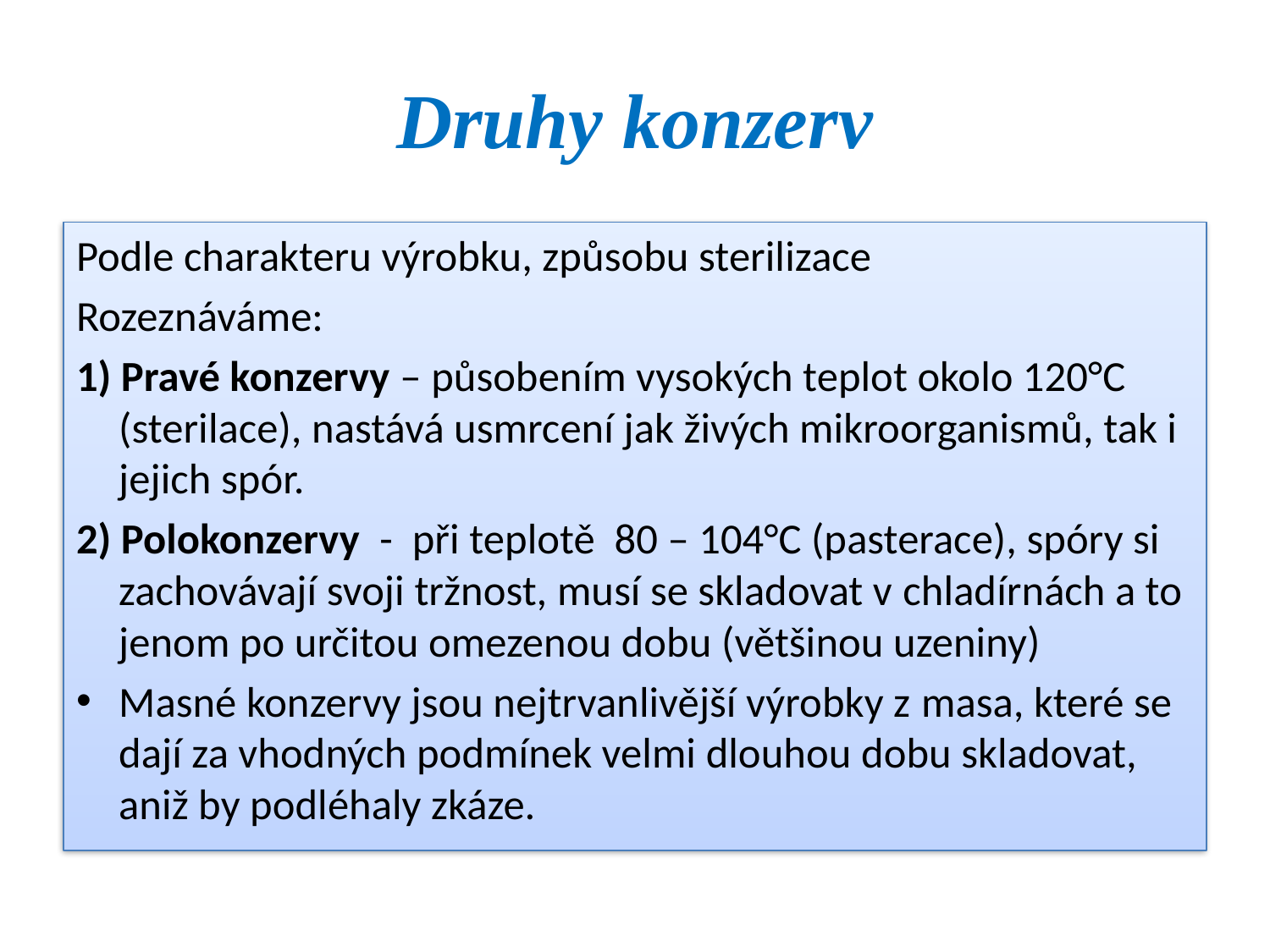

# Druhy konzerv
Podle charakteru výrobku, způsobu sterilizace
Rozeznáváme:
1) Pravé konzervy – působením vysokých teplot okolo 120°C (sterilace), nastává usmrcení jak živých mikroorganismů, tak i jejich spór.
2) Polokonzervy  -  při teplotě  80 – 104°C (pasterace), spóry si zachovávají svoji tržnost, musí se skladovat v chladírnách a to jenom po určitou omezenou dobu (většinou uzeniny)
Masné konzervy jsou nejtrvanlivější výrobky z masa, které se dají za vhodných podmínek velmi dlouhou dobu skladovat, aniž by podléhaly zkáze.